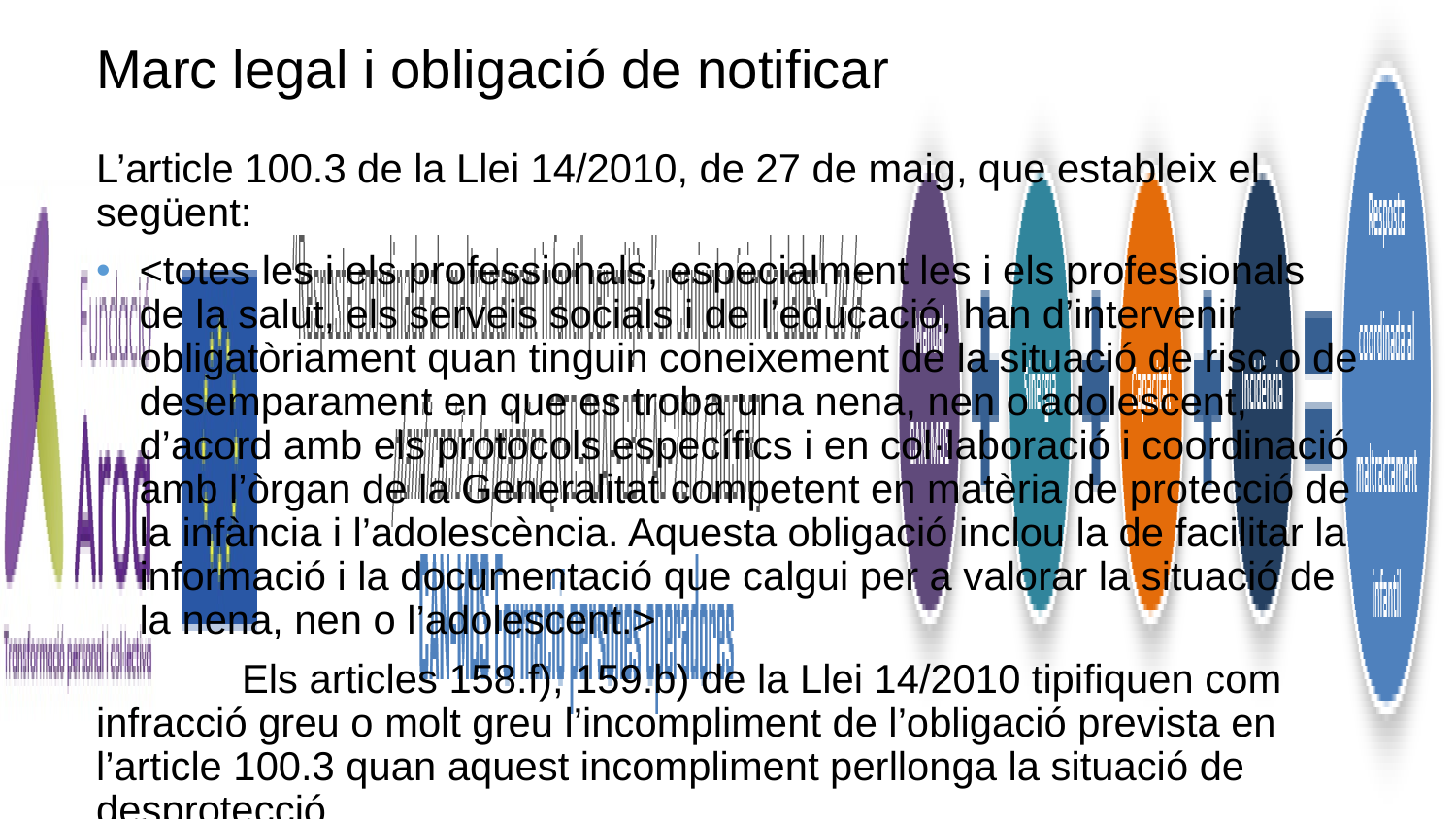

# Marc legal i obligació de notificar
L’article 100.3 de la Llei 14/2010, de 27 de maig, que estableix el següent:
<totes les i els professionals, especialment les i els professionals de la salut, els serveis socials i de l’educació, han d’intervenir obligatòriament quan tinguin coneixement de la situació de risc o de desemparament en que es troba una nena, nen o adolescent, d’acord amb els protocols específics i en col·laboració i coordinació amb l’òrgan de la Generalitat competent en matèria de protecció de la infància i l’adolescència. Aquesta obligació inclou la de facilitar la informació i la documentació que calgui per a valorar la situació de la nena, nen o l’adolescent.>
	Els articles 158.f), 159.b) de la Llei 14/2010 tipifiquen com infracció greu o molt greu l’incompliment de l’obligació prevista en l’article 100.3 quan aquest incompliment perllonga la situació de desprotecció.